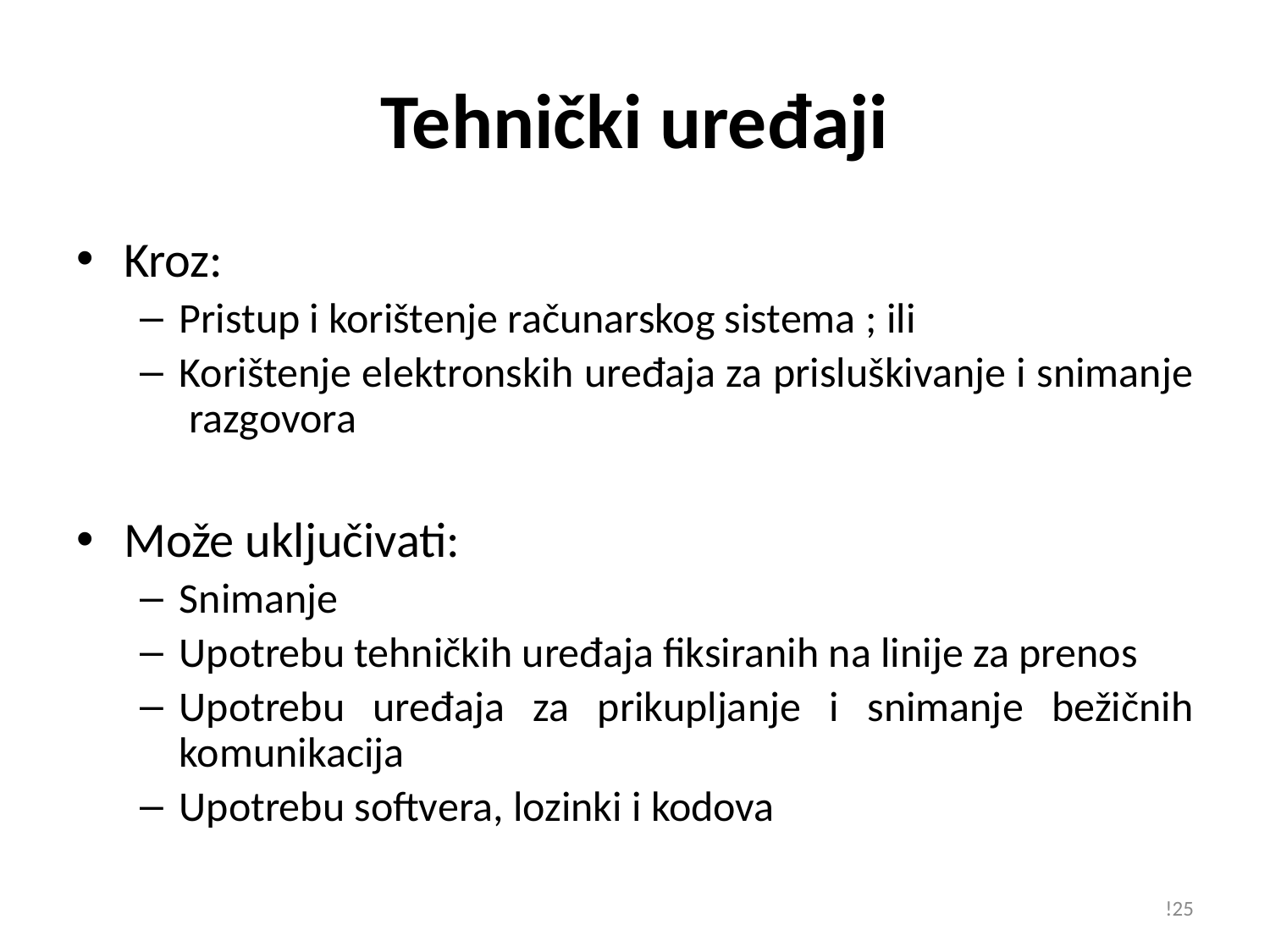

# Tehnički uređaji
Kroz:
Pristup i korištenje računarskog sistema ; ili
Korištenje elektronskih uređaja za prisluškivanje i snimanje  razgovora

Može uključivati:
Snimanje
Upotrebu tehničkih uređaja fiksiranih na linije za prenos
Upotrebu uređaja za prikupljanje i snimanje bežičnih komunikacija
Upotrebu softvera, lozinki i kodova
!25